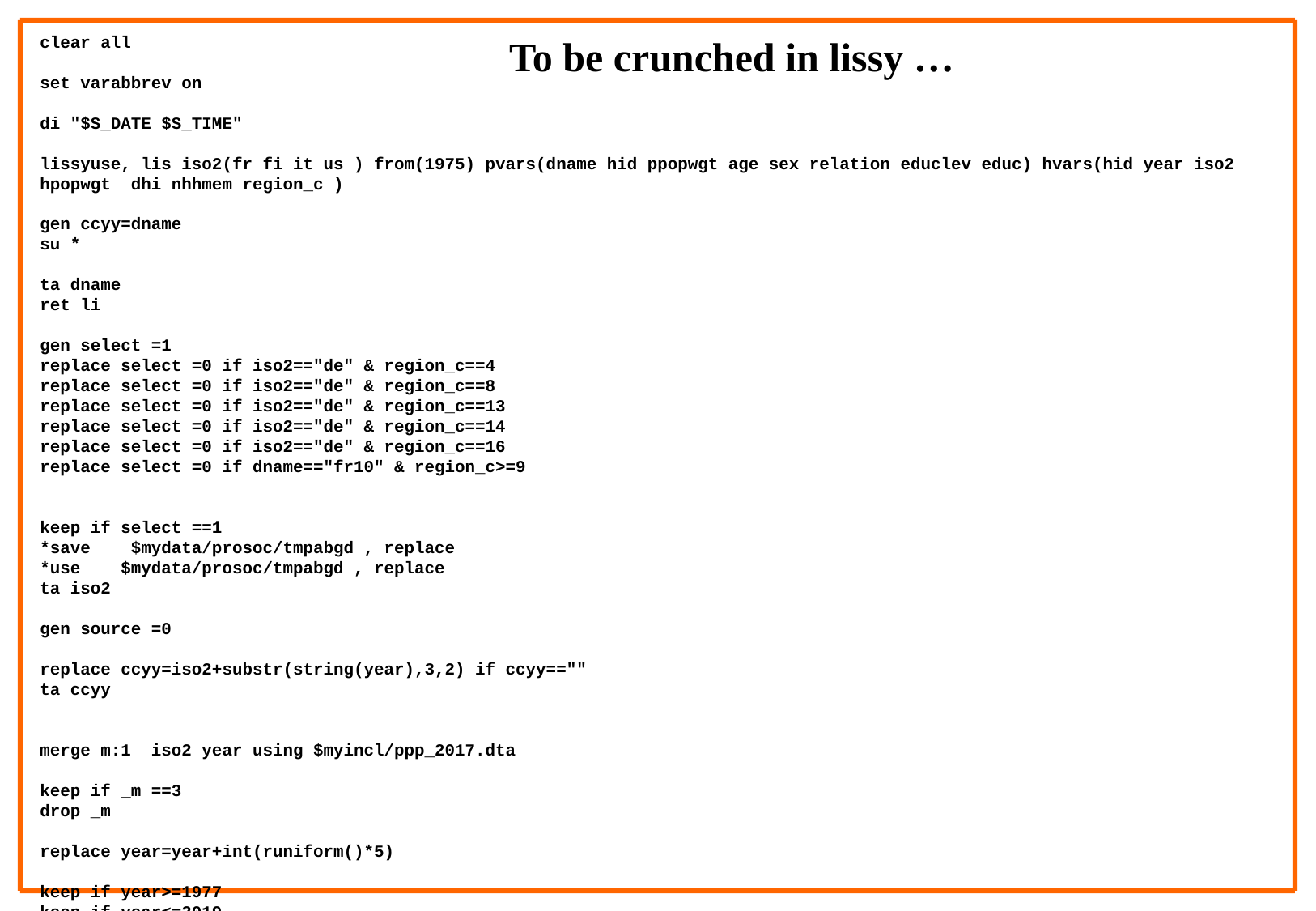

clear all

set varabbrev on

di "$S_DATE $S_TIME"

lissyuse, lis iso2(fr fi it us ) from(1975) pvars(dname hid ppopwgt age sex relation educlev educ) hvars(hid year iso2 hpopwgt  dhi nhhmem region_c )

gen ccyy=dname
su *

ta dname
ret li

gen select =1
replace select =0 if iso2=="de" & region_c==4
replace select =0 if iso2=="de" & region_c==8
replace select =0 if iso2=="de" & region_c==13
replace select =0 if iso2=="de" & region_c==14
replace select =0 if iso2=="de" & region_c==16
replace select =0 if dname=="fr10" & region_c>=9

keep if select ==1
*save    $mydata/prosoc/tmpabgd , replace
*use    $mydata/prosoc/tmpabgd , replace
ta iso2

gen source =0

replace ccyy=iso2+substr(string(year),3,2) if ccyy==""
ta ccyy

merge m:1  iso2 year using $myincl/ppp_2017.dta

keep if _m ==3
drop _m

replace year=year+int(runiform()*5)

keep if year>=1977
keep if year<=2019

capt replace iso2=lower(substr(ccyy,1,2))
capt gen ccyy=iso2+substr(string(year),3,2)

gen ye5=int(year/5)*5
gen ag5=int(age/5)*5

keep if age>=25
keep if age<=64
replace lisppp=1 if lisppp!=.

gen dhippp = dhi/lisppp  if lisppp!=.

gen edhi=dhippp/sqrt(nhhmem )
gen ledhi=ln(dhippp/sqrt(nhhmem ))

gen ed1=int(educ/100)    if educ!=.

{

replace ppop=int(ppop+1)
drop if ppop<1

bysort iso2: tab ag5  ye5 [w=ppop], s(ledhi) nofreq nost noobs  w

keep if missing(ledhi +ed1 +sex +ppop)==0

gen co=ye5-ag5

gen estim=.
gen esse=.

encode iso2, gen(niso)
su niso
local max=r(max)

forvalues i=1/`max' {
noi ta niso if niso==`i'

apcd ledhi  [pw=ppop] if `i'==niso, age(ag5) period(ye5)

*noi: xi: apctlag ledhi i.ed1 i.sex [pw=ppop] if `i'==niso, age(ag5) period(ye5)

mat a=e(b)
mat A`i'=a'
mat li A`i'
mat V`i'=e(V)

capt drop *apc*
}

}

egen nco=group(co)
su nco
forvalues i=1/`max' {
su nco if niso==`i'
local cmax=r(max)
local cmin=r(min)
local dmax=r(max)-1
local dmin=r(min)+1
noi di  `cmin' "   " `cmax'

local k= 0
forvalues j=`dmin'/`dmax' {
local k=   `k'+1
replace estim = A`i'[`k',1] if nco==`j' & niso==`i'
replace esse = sqrt(V`i'[`k',`k']) if nco==`j' & niso==`i'
}
}

tab co iso2 [w=ppop], s(estim) nofreq nost noobs  w

collapse estim  esse [w=ppop] , by(co niso iso2)

keep if est!=.

tab co iso2 , s(estim) nofreq nost noobs  w

gen sup=est+2*esse
gen inf=est-2*esse

replace iso="01us" if iso== "us"
replace iso="06fr" if iso== "fr"
replace iso="08it" if iso== "it"
replace iso="10hu" if iso== "hu"
replace iso="02ca" if iso== "ca"
replace iso="05de" if iso== "de"
replace iso="07es" if iso== "es"
replace iso="09pl" if iso== "pl"
replace iso="03no" if iso== "no"
replace iso="04fi" if iso== "fi"
replace iso="11mx" if iso== "mx"
replace iso="12cl" if iso== "cl"

twoway (line est co) (line sup co) (line inf co), by(iso, imargin(zero) legend(off) c(4) )

ta iso2

graphexportpdf $mypdf/graphteststata.pdf, replace

di "$S_DATE $S_TIME"
To be crunched in lissy …